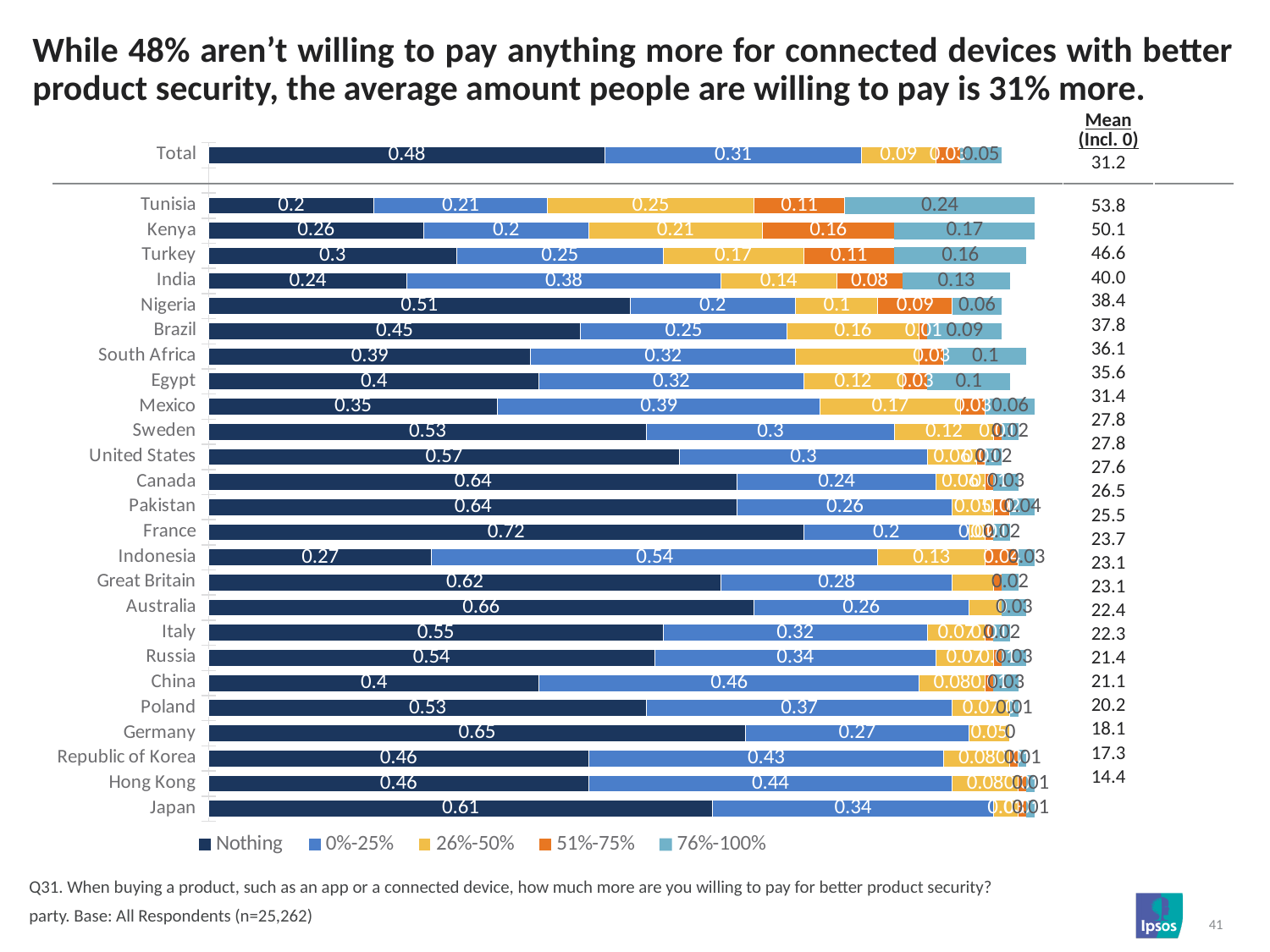

# While 48% aren’t willing to pay anything more for connected devices with better product security, the average amount people are willing to pay is 31% more.
| Mean (Incl. 0) |
| --- |
| 31.2 |
|  |
| 53.8 |
| 50.1 |
| 46.6 |
| 40.0 |
| 38.4 |
| 37.8 |
| 36.1 |
| 35.6 |
| 31.4 |
| 27.8 |
| 27.8 |
| 27.6 |
| 26.5 |
| 25.5 |
| 23.7 |
| 23.1 |
| 23.1 |
| 22.4 |
| 22.3 |
| 21.4 |
| 21.1 |
| 20.2 |
| 18.1 |
| 17.3 |
| 14.4 |

### Chart

| Category | Nothing | 0%-25% | 26%-50% | 51%-75% | 76%-100% |
|---|---|---|---|---|---|
| Total | 0.48 | 0.31 | 0.09 | 0.03 | 0.05 |
|  | None | None | None | None | None |
| Tunisia | 0.2 | 0.21 | 0.25 | 0.11 | 0.24 |
| Kenya | 0.26 | 0.2 | 0.21 | 0.16 | 0.17 |
| Turkey | 0.3 | 0.25 | 0.17 | 0.11 | 0.16 |
| India | 0.24 | 0.38 | 0.14 | 0.08 | 0.13 |
| Nigeria | 0.51 | 0.2 | 0.1 | 0.09 | 0.06 |
| Brazil | 0.45 | 0.25 | 0.16 | 0.01 | 0.09 |
| South Africa | 0.39 | 0.32 | 0.15 | 0.03 | 0.1 |
| Egypt | 0.4 | 0.32 | 0.12 | 0.03 | 0.1 |
| Mexico | 0.35 | 0.39 | 0.17 | 0.03 | 0.06 |
| Sweden | 0.53 | 0.3 | 0.12 | 0.01 | 0.02 |
| United States | 0.57 | 0.3 | 0.06 | 0.01 | 0.02 |
| Canada | 0.64 | 0.24 | 0.06 | 0.01 | 0.03 |
| Pakistan | 0.64 | 0.26 | 0.05 | 0.02 | 0.04 |
| France | 0.72 | 0.2 | 0.02 | 0.01 | 0.02 |
| Indonesia | 0.27 | 0.54 | 0.13 | 0.04 | 0.03 |
| Great Britain | 0.62 | 0.28 | 0.05 | 0.01 | 0.02 |
| Australia | 0.66 | 0.26 | 0.04 | 0.0 | 0.03 |
| Italy | 0.55 | 0.32 | 0.07 | 0.01 | 0.02 |
| Russia | 0.54 | 0.34 | 0.07 | 0.01 | 0.03 |
| China | 0.4 | 0.46 | 0.08 | 0.01 | 0.03 |
| Poland | 0.53 | 0.37 | 0.07 | 0.0 | 0.01 |
| Germany | 0.65 | 0.27 | 0.05 | 0.0 | 0.0 |
| Republic of Korea | 0.46 | 0.43 | 0.08 | 0.01 | 0.01 |
| Hong Kong | 0.46 | 0.44 | 0.08 | 0.01 | 0.01 |
| Japan | 0.61 | 0.34 | 0.03 | 0.01 | 0.01 |
Q31. When buying a product, such as an app or a connected device, how much more are you willing to pay for better product security?
party. Base: All Respondents (n=25,262)